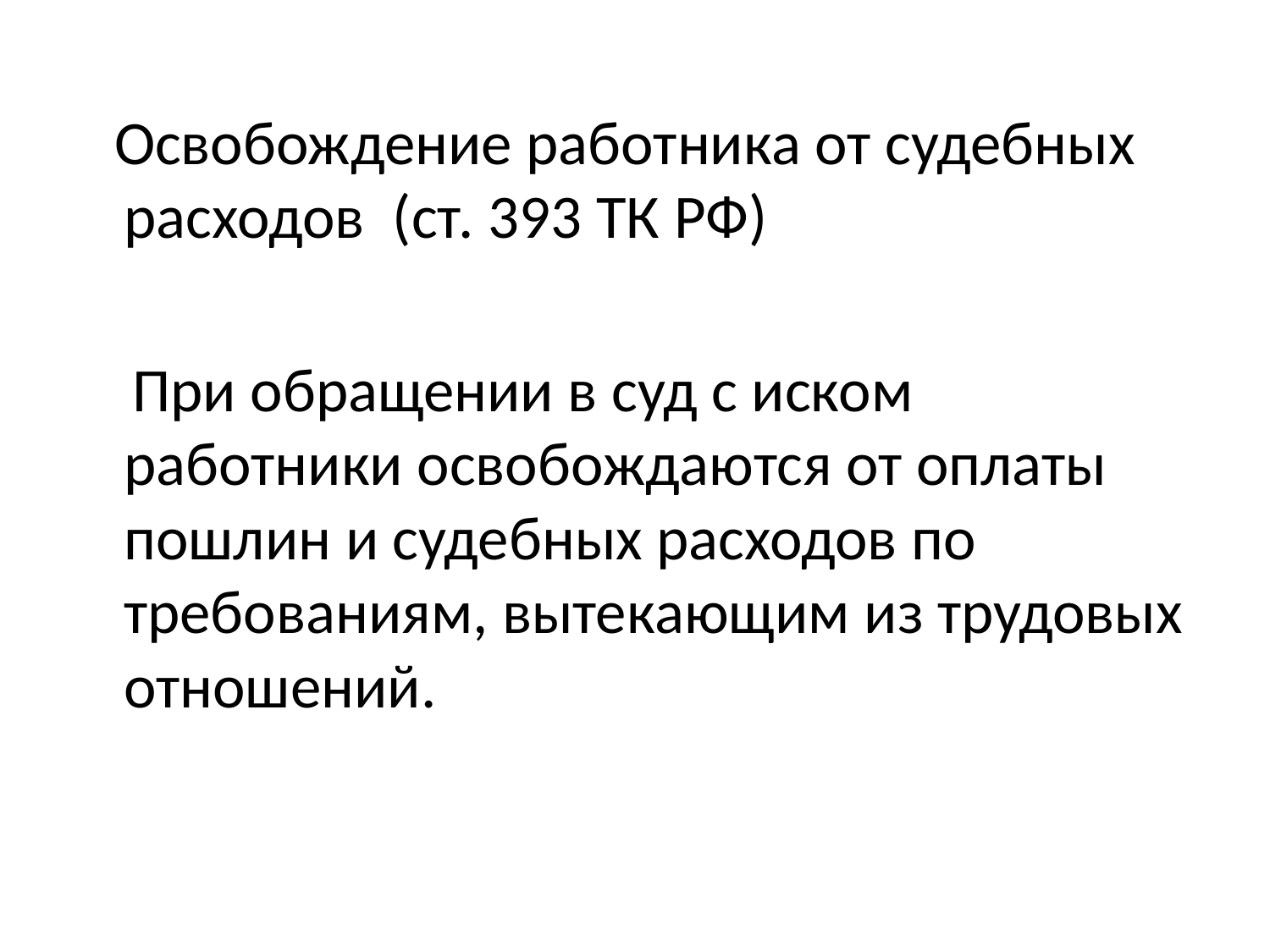

#
   Освобождение работника от судебных расходов  (ст. 393 ТК РФ)

    При обращении в суд с иском работники освобождаются от оплаты пошлин и судебных расходов по требованиям, вытекающим из трудовых отношений.